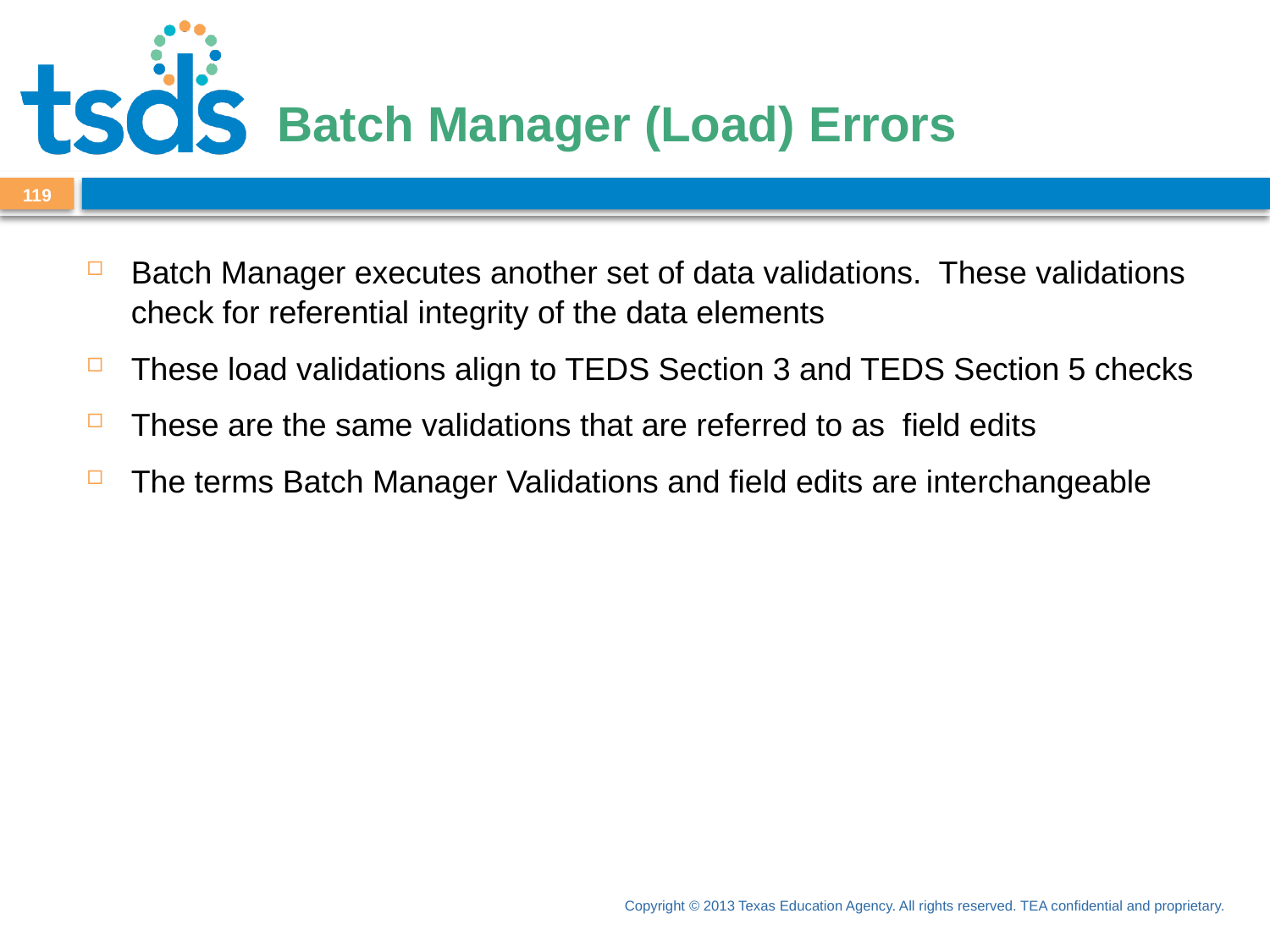

# Batch Manager (Load) Errors
119
Batch Manager executes another set of data validations.  These validations check for referential integrity of the data elements
These load validations align to TEDS Section 3 and TEDS Section 5 checks
These are the same validations that are referred to as  field edits
The terms Batch Manager Validations and field edits are interchangeable